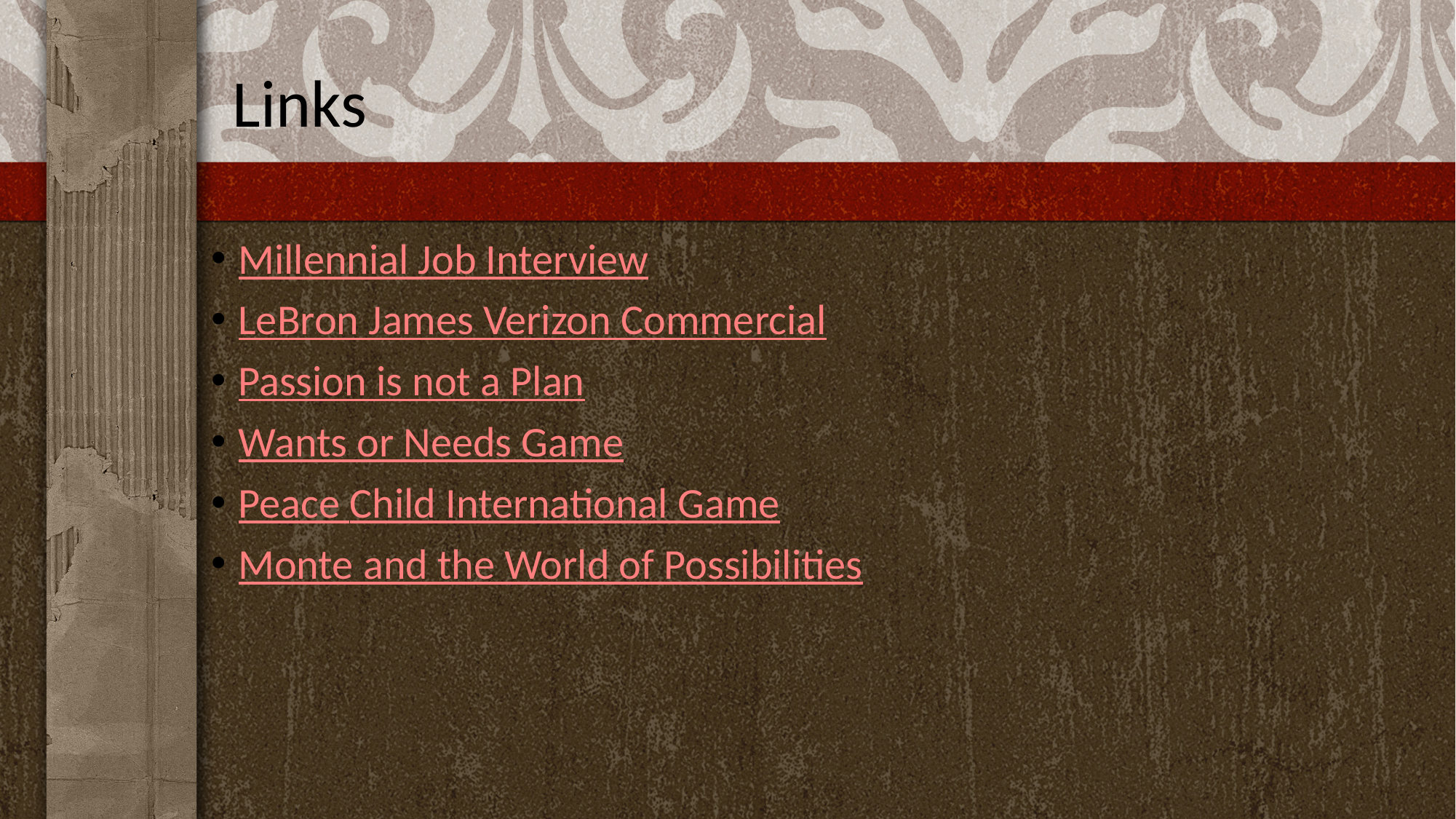

# Links
Millennial Job Interview
LeBron James Verizon Commercial
Passion is not a Plan
Wants or Needs Game
Peace Child International Game
Monte and the World of Possibilities